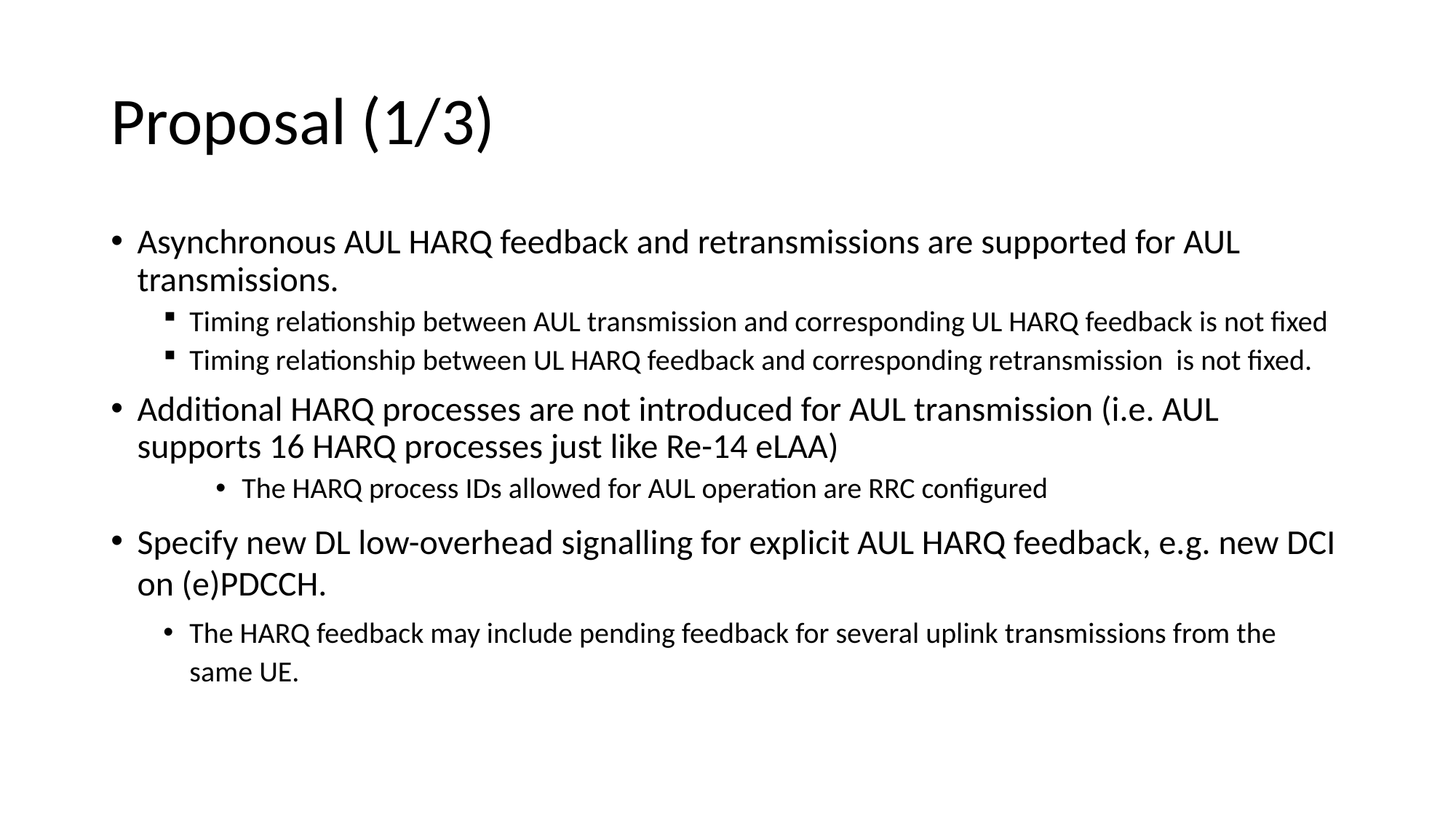

# Proposal (1/3)
Asynchronous AUL HARQ feedback and retransmissions are supported for AUL transmissions.
Timing relationship between AUL transmission and corresponding UL HARQ feedback is not fixed
Timing relationship between UL HARQ feedback and corresponding retransmission  is not fixed.
Additional HARQ processes are not introduced for AUL transmission (i.e. AUL supports 16 HARQ processes just like Re-14 eLAA)
The HARQ process IDs allowed for AUL operation are RRC configured
Specify new DL low-overhead signalling for explicit AUL HARQ feedback, e.g. new DCI on (e)PDCCH.
The HARQ feedback may include pending feedback for several uplink transmissions from the same UE.